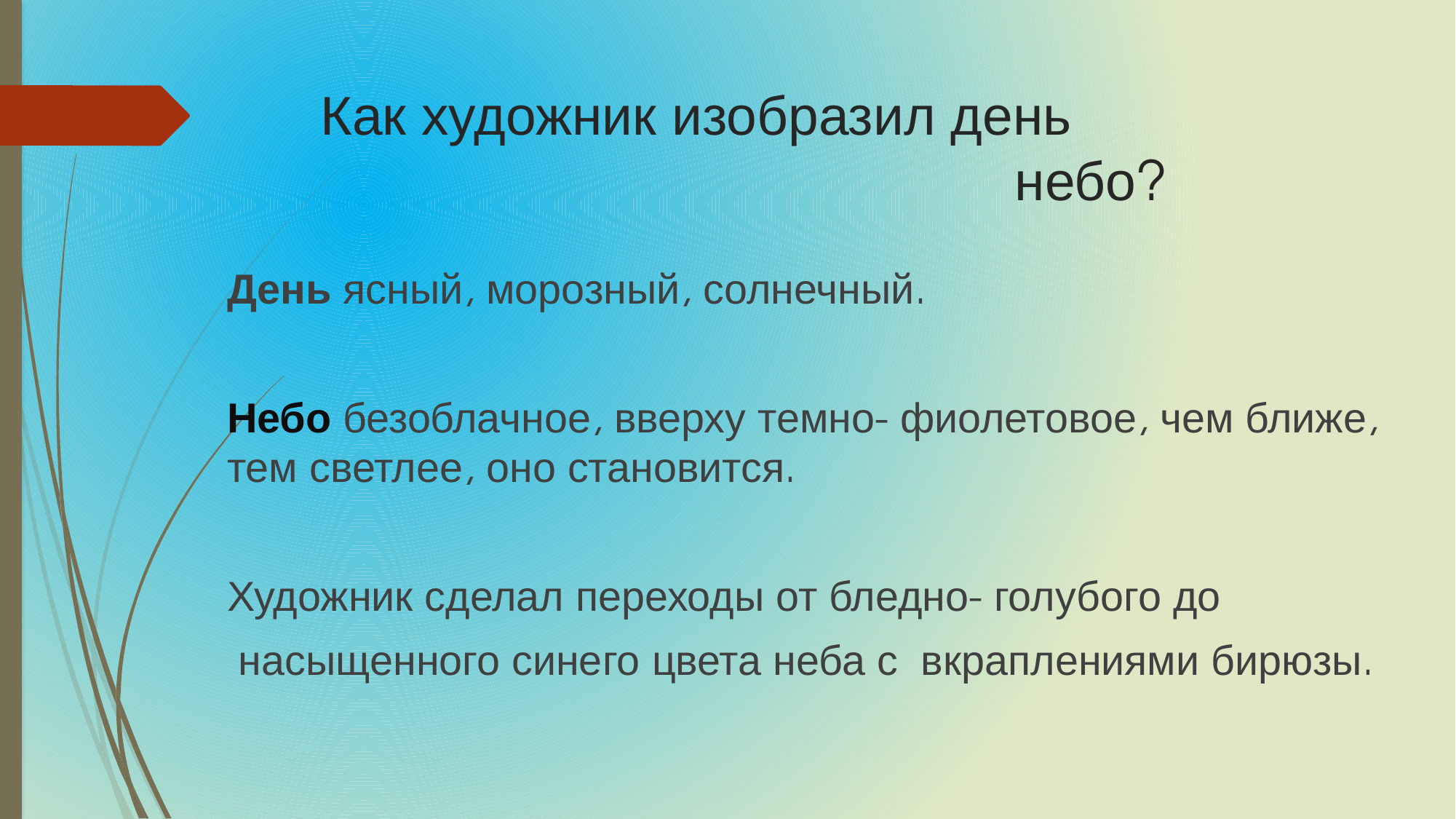

# Как художник изобразил день небо?
День ясный, морозный, солнечный.

Небо безоблачное, вверху темно- фиолетовое, чем ближе, тем светлее, оно становится.

Художник сделал переходы от бледно- голубого до
 насыщенного синего цвета неба с  вкраплениями бирюзы.